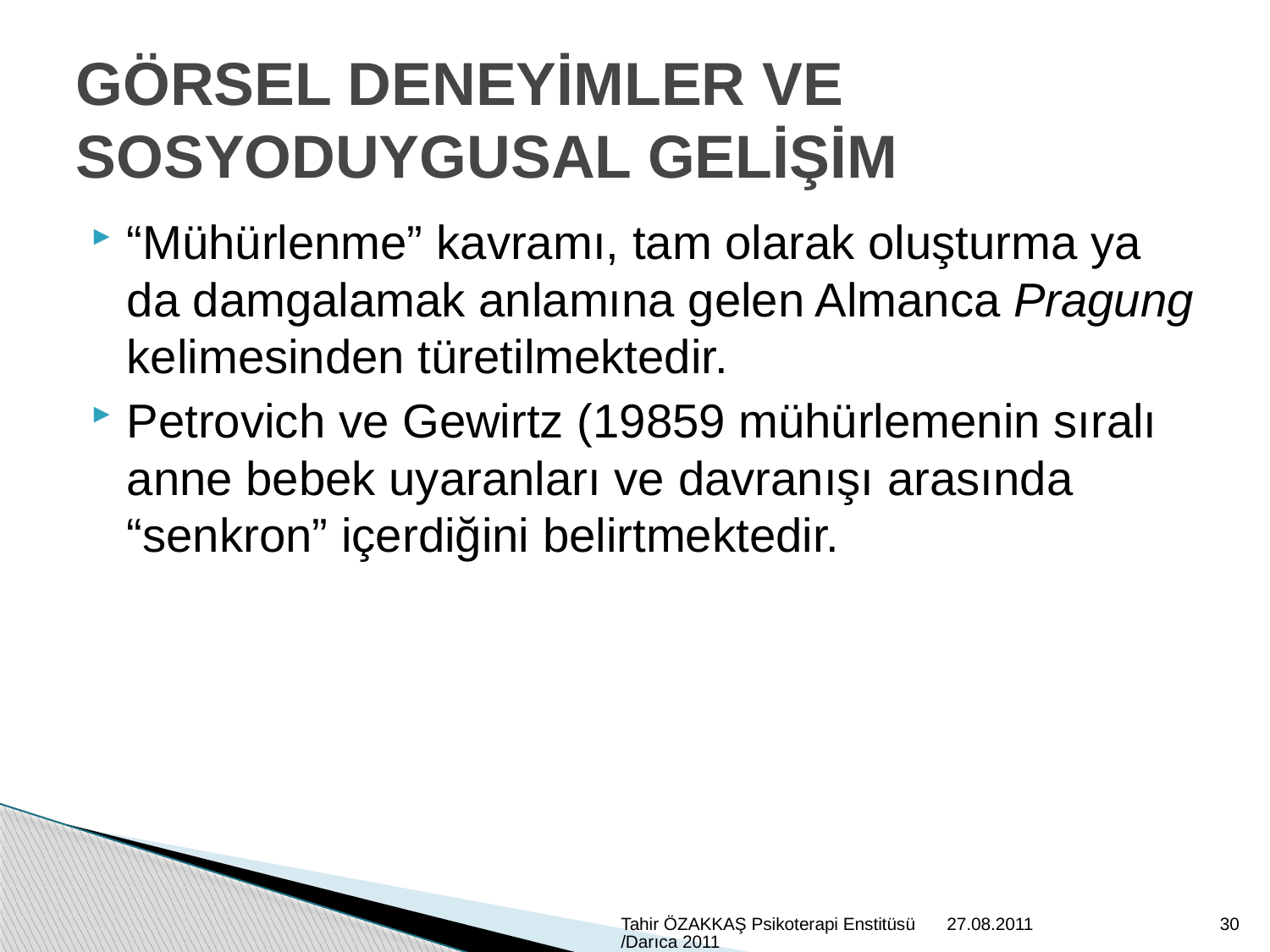

# GÖRSEL DENEYİMLER VE SOSYODUYGUSAL GELİŞİM
“Mühürlenme” kavramı, tam olarak oluşturma ya da damgalamak anlamına gelen Almanca Pragung kelimesinden türetilmektedir.
Petrovich ve Gewirtz (19859 mühürlemenin sıralı anne bebek uyaranları ve davranışı arasında “senkron” içerdiğini belirtmektedir.
Tahir ÖZAKKAŞ Psikoterapi Enstitüsü /Darıca 2011
27.08.2011
30